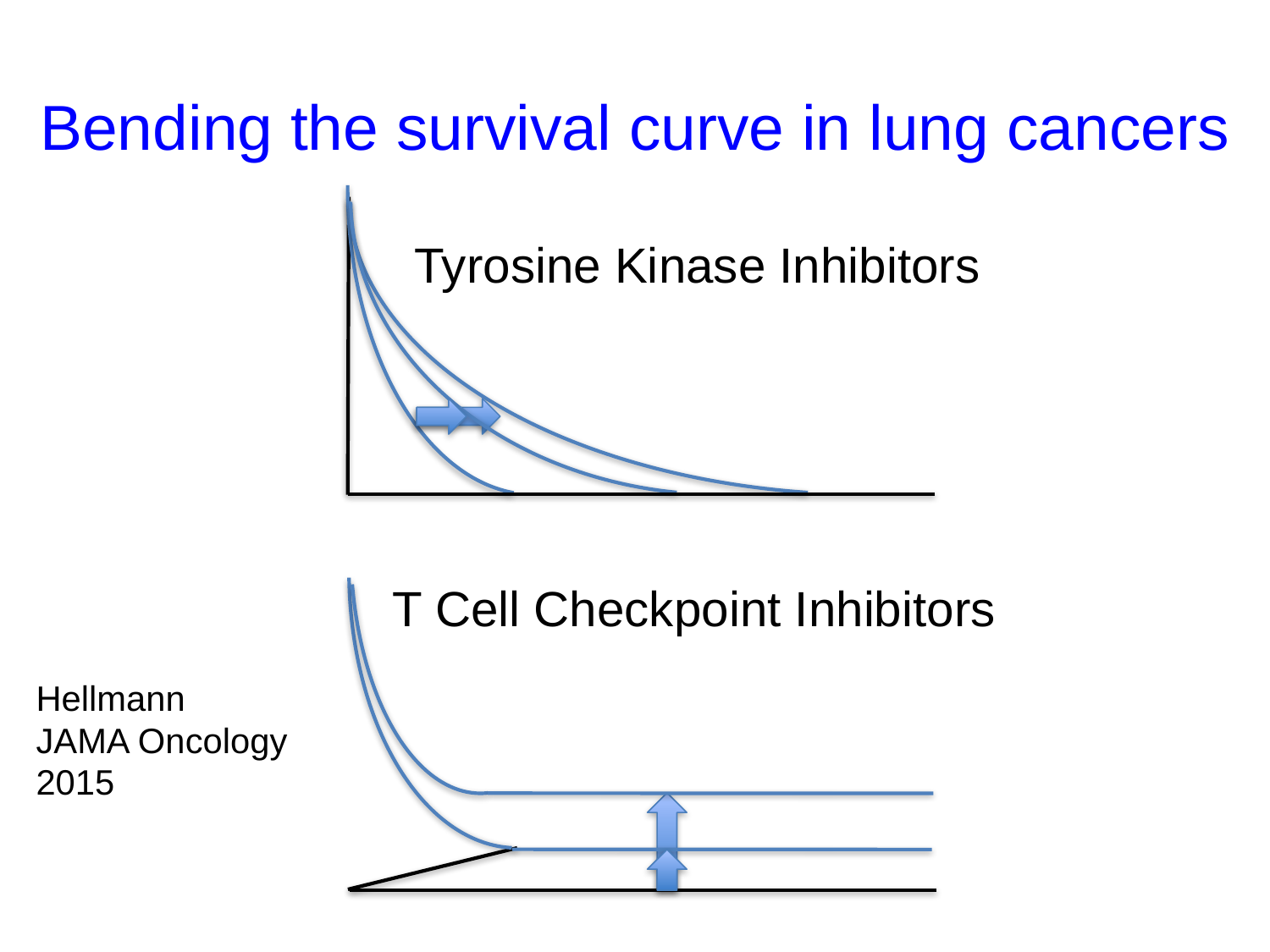

# Bending the survival curve in lung cancers
Tyrosine Kinase Inhibitors

   T Cell Checkpoint Inhibitors
Hellmann
JAMA Oncology
2015